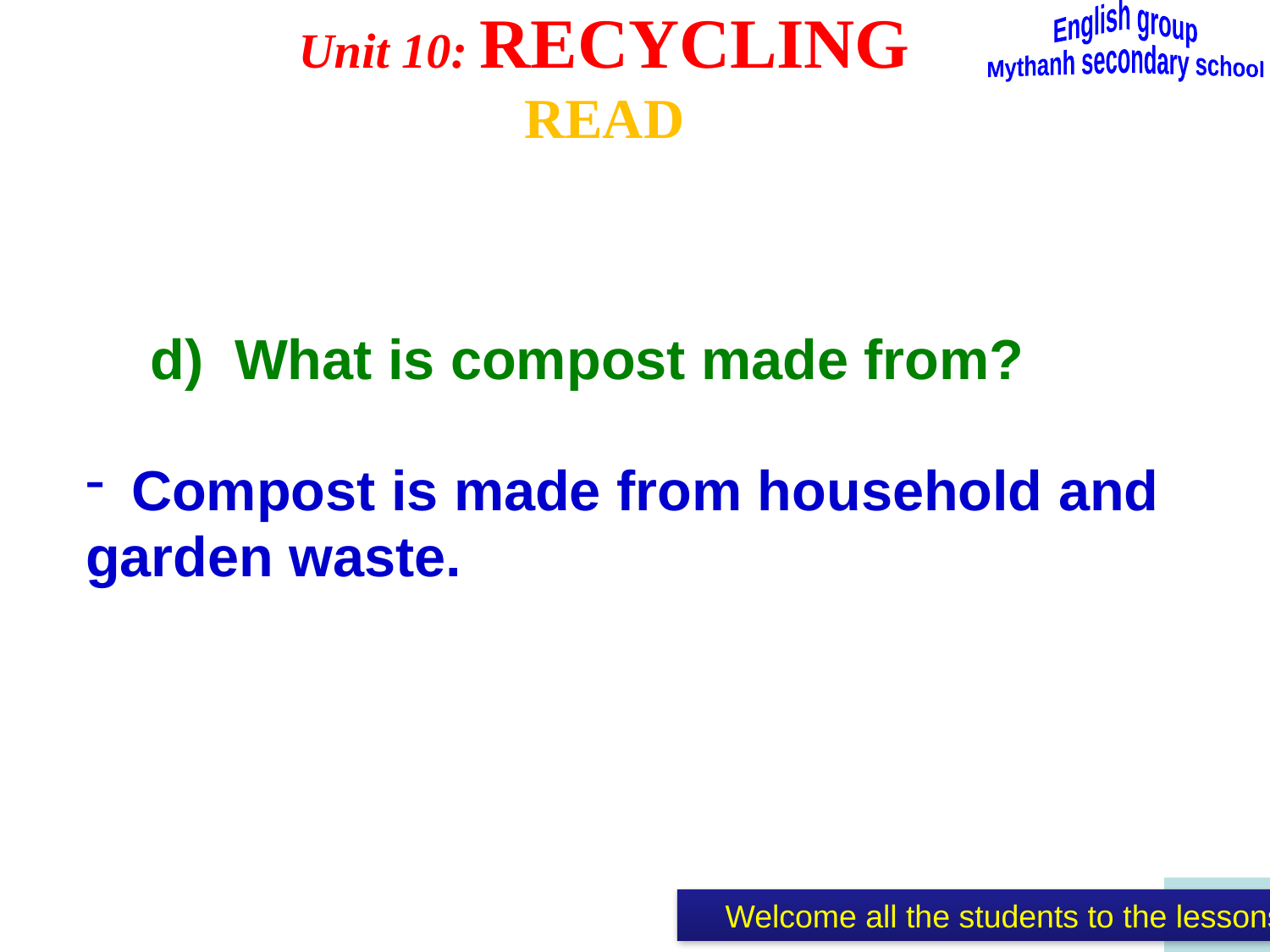

Unit 10: RECYCLING
READ
English group
Mythanh secondary school
d)  What is compost made from?
 Compost is made from household and
garden waste.

    Welcome all the students to the lessons of English group - My Thanh Secondary school.